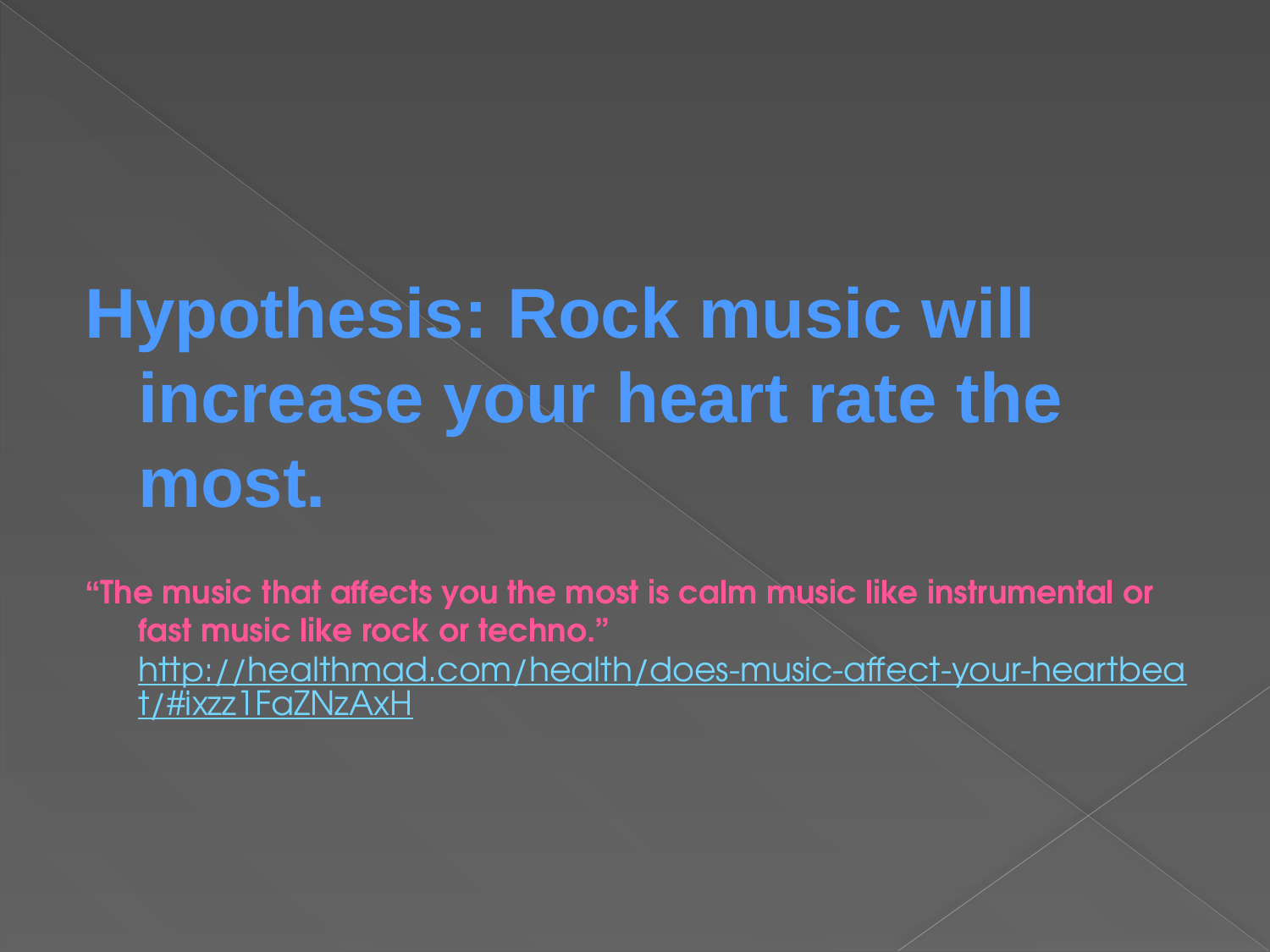

Hypothesis: Rock music will increase your heart rate the most.

“The music that affects you the most is calm music like instrumental or fast music like rock or techno.”
http://healthmad.com/health/does-music-affect-your-heartbeat/#ixzz1FaZNzAxH